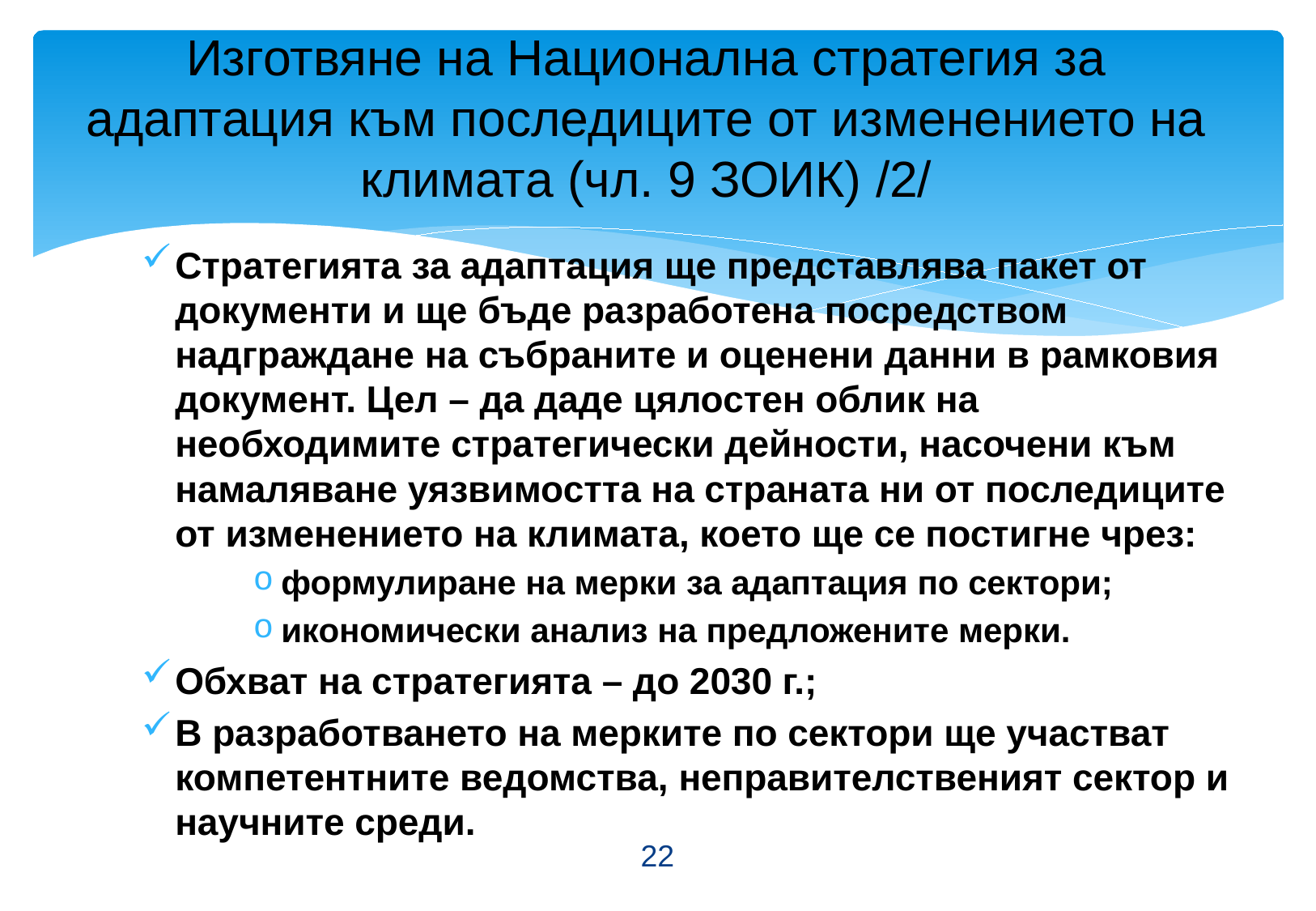

# Изготвяне на Национална стратегия за адаптация към последиците от изменението на климата (чл. 9 ЗОИК) /2/
Стратегията за адаптация ще представлява пакет от документи и ще бъде разработена посредством надграждане на събраните и оценени данни в рамковия документ. Цел – да даде цялостен облик на необходимите стратегически дейности, насочени към намаляване уязвимостта на страната ни от последиците от изменението на климата, което ще се постигне чрез:
формулиране на мерки за адаптация по сектори;
икономически анализ на предложените мерки.
Обхват на стратегията – до 2030 г.;
В разработването на мерките по сектори ще участват компетентните ведомства, неправителственият сектор и научните среди.

22